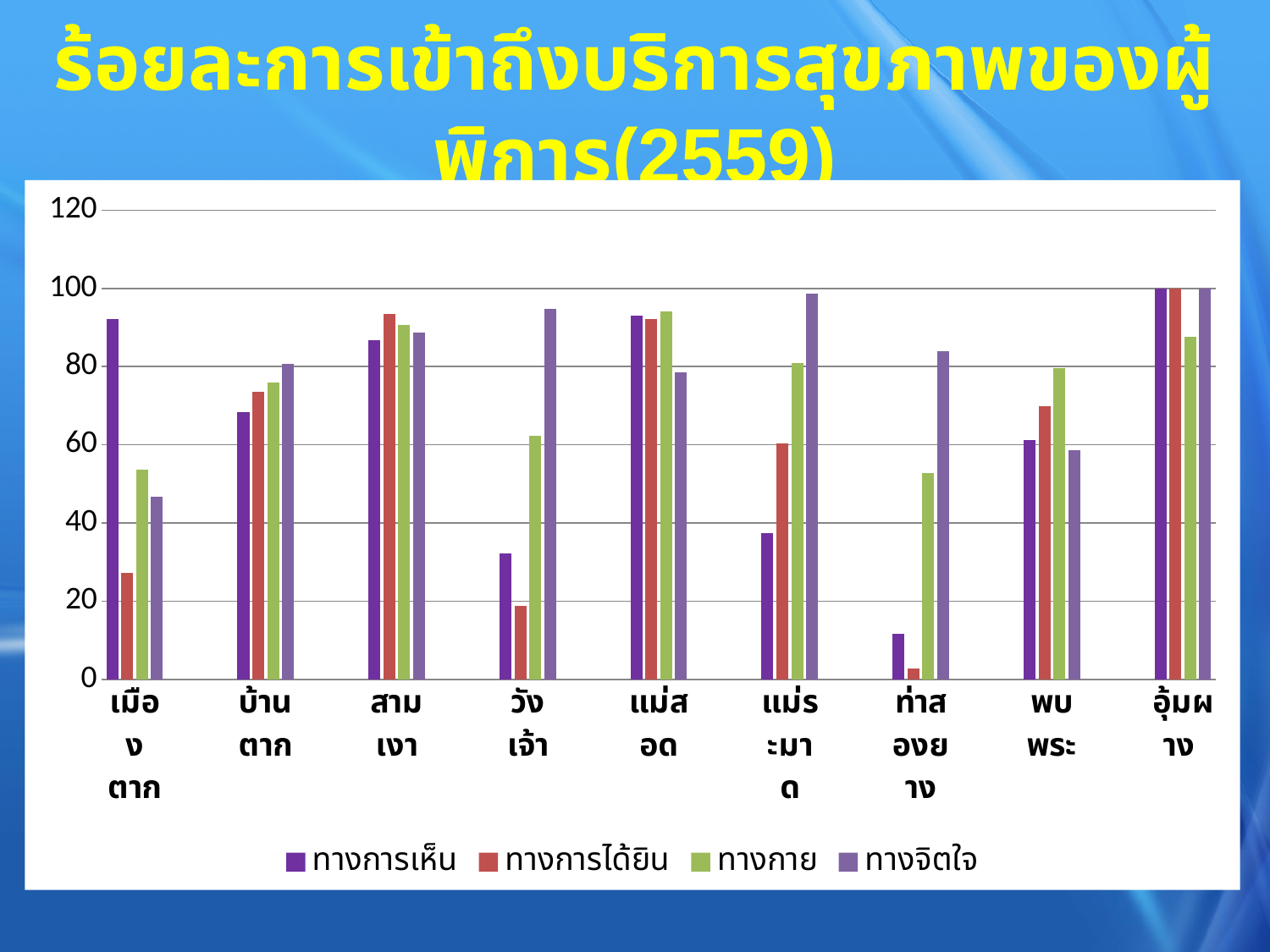

ร้อยละการเข้าถึงบริการสุขภาพของผู้พิการ(2559)

### Chart

| Category | ทางการเห็น | ทางการได้ยิน | ทางกาย | ทางจิตใจ |
|---|---|---|---|---|
| เมืองตาก | 92.11 | 27.13 | 53.52 | 46.64 |
|  | None | None | None | None |
| บ้านตาก | 68.42 | 73.44 | 75.87 | 80.79 |
|  | None | None | None | None |
| สามเงา | 86.67 | 93.42 | 90.55 | 88.71 |
|  | None | None | None | None |
| วังเจ้า | 32.26 | 18.75 | 62.24 | 94.67 |
|  | None | None | None | None |
| แม่สอด | 93.05 | 92.2 | 94.02 | 78.62 |
|  | None | None | None | None |
| แม่ระมาด | 37.34 | 60.33 | 80.8 | 98.57 |
|  | None | None | None | None |
| ท่าสองยาง | 11.54 | 2.75 | 52.66 | 83.87 |
|  | None | None | None | None |
| พบพระ | 61.29 | 69.79 | 79.66 | 58.54 |
|  | None | None | None | None |
| อุ้มผาง  | 100.0 | 100.0 | 87.65 | 100.0 |